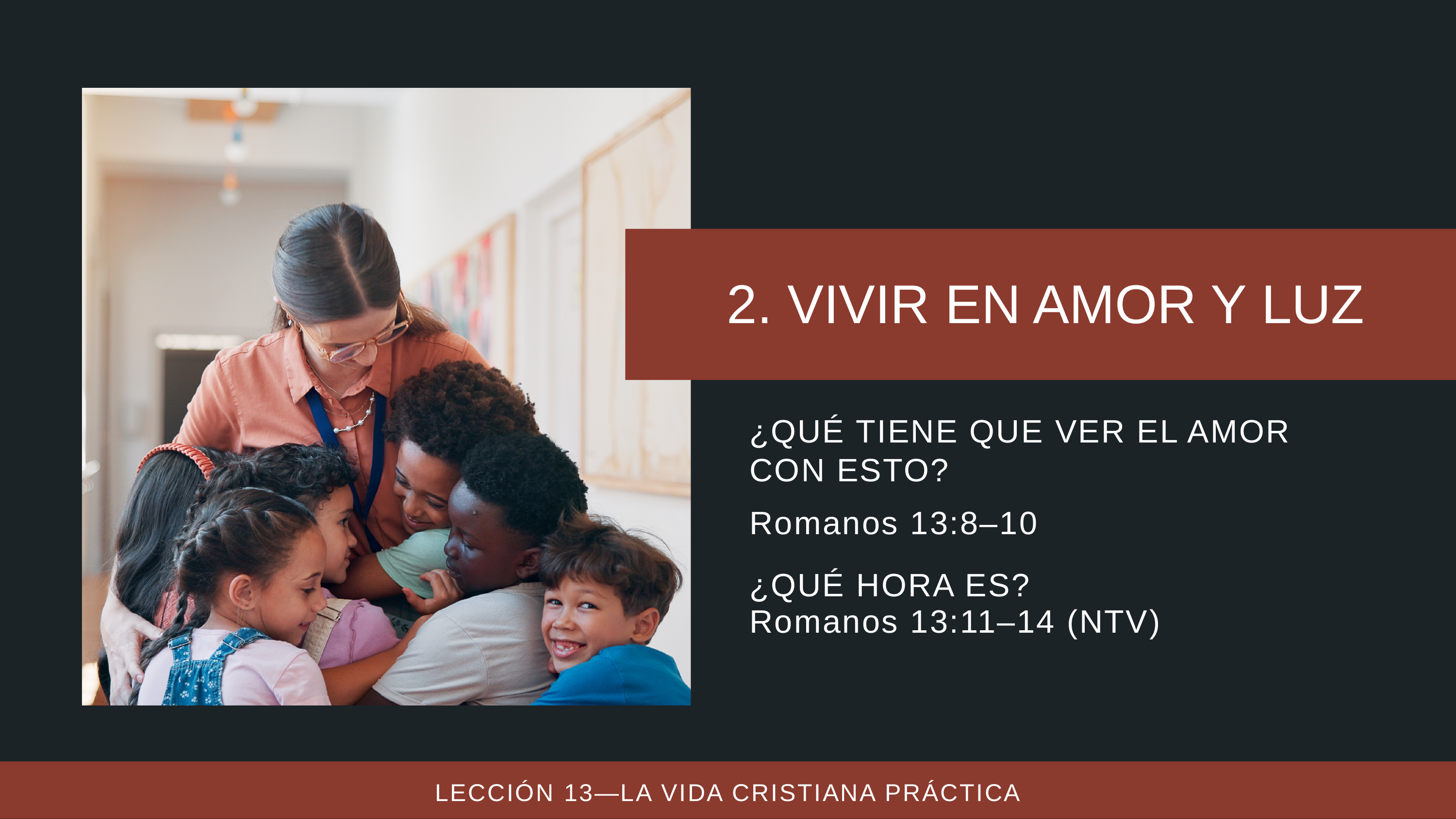

¿QUÉ TIENE QUE VER EL AMOR CON ESTO?
Romanos 13:8–10
¿QUÉ HORA ES?
Romanos 13:11–14 (NTV)